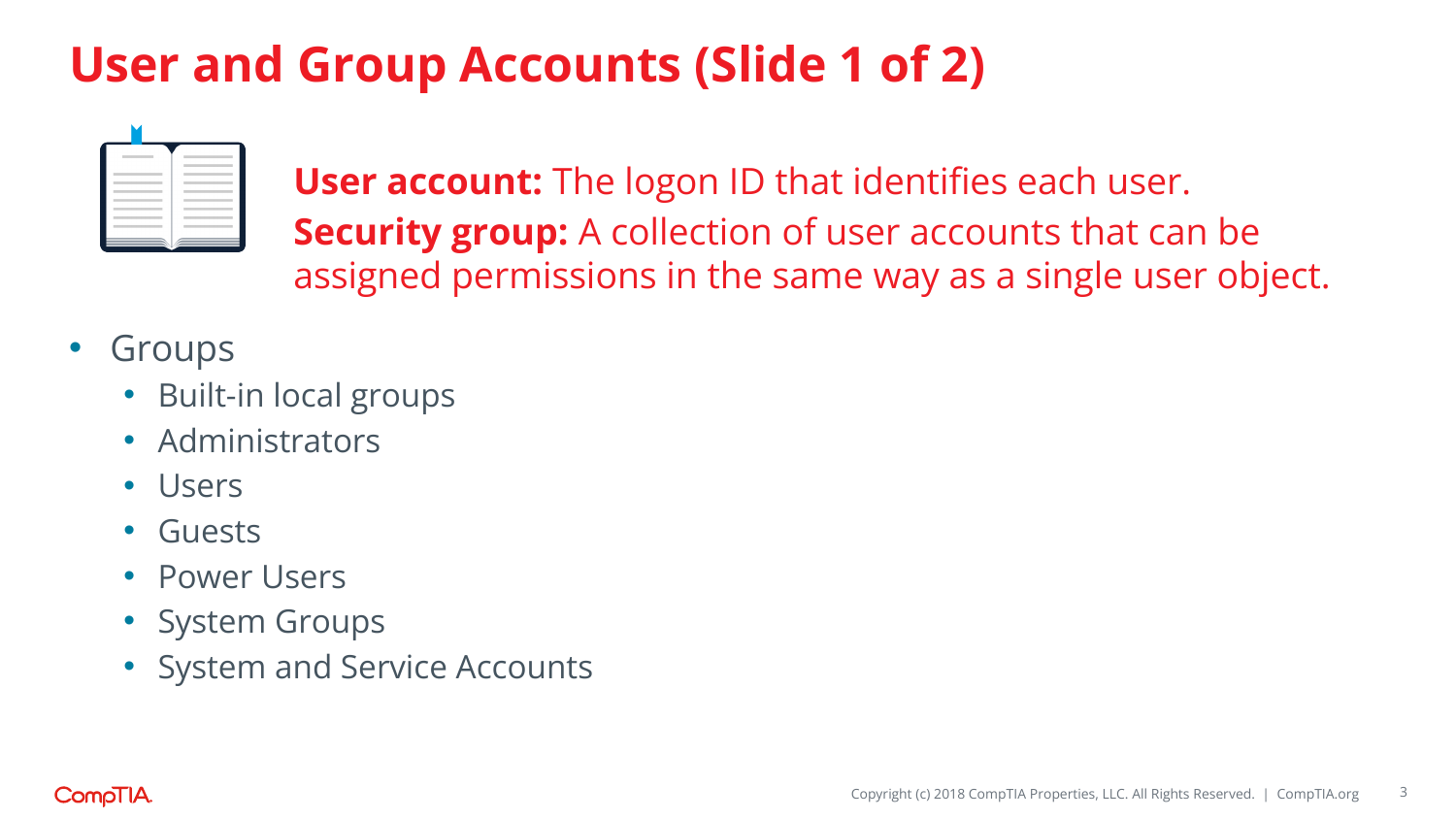

# User and Group Accounts (Slide 1 of 2)
User account: The logon ID that identifies each user.
Security group: A collection of user accounts that can be assigned permissions in the same way as a single user object.
Groups
Built-in local groups
Administrators
Users
Guests
Power Users
System Groups
System and Service Accounts

3